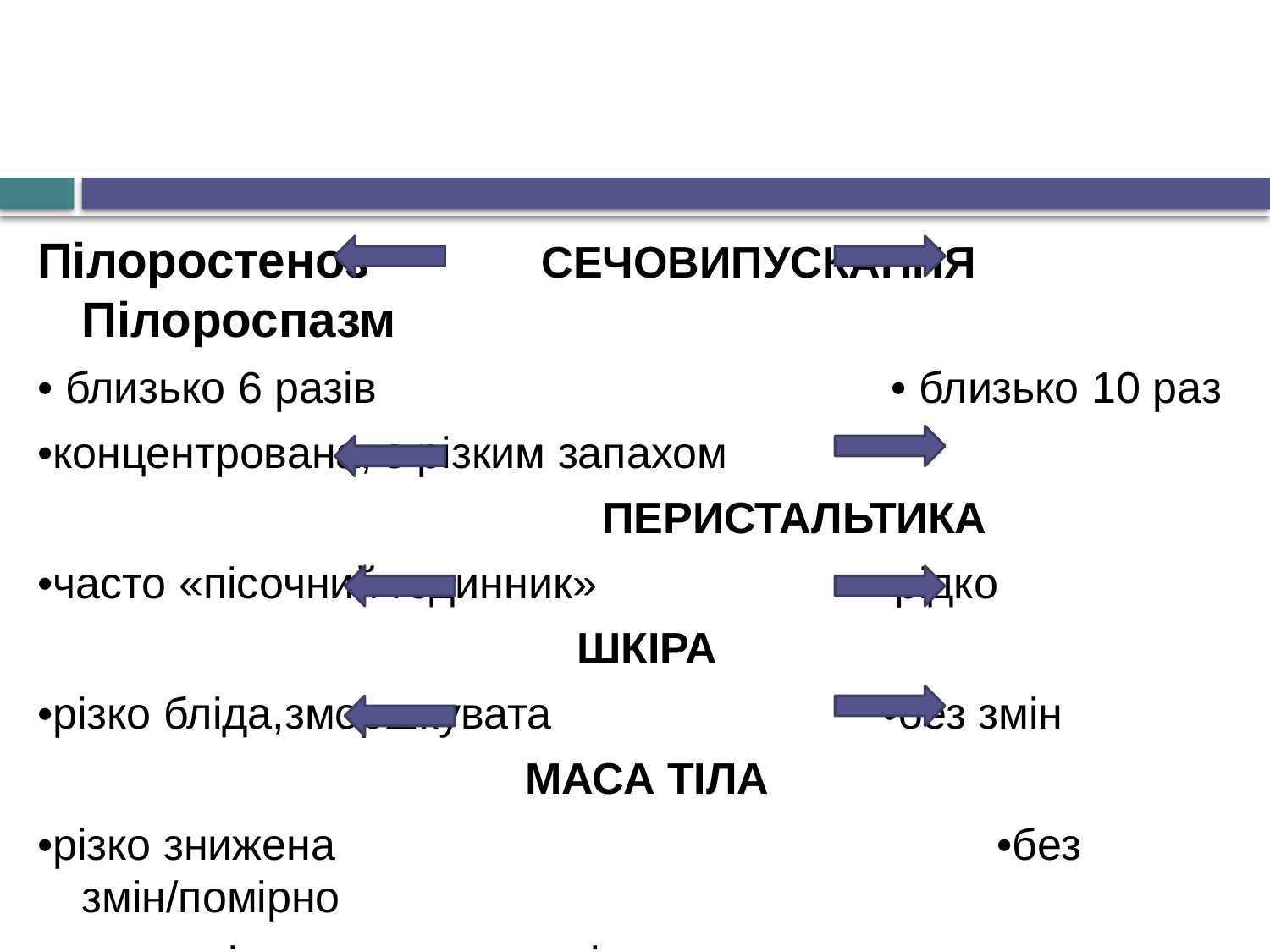

#
Пілоростеноз              СЕЧОВИПУСКАННЯ               Пілороспазм
• близько 6 разів                                          • близько 10 раз
•концентрована, з різким запахом
                                              ПЕРИСТАЛЬТИКА
•часто «пісочний годинник»                      • рідко
ШКІРА
•різко бліда,зморшкувата                           •без змін
МАСА ТІЛА
•різко знижена                                                      •без змін/помірно
•менше ніж при народженні                                        знижена